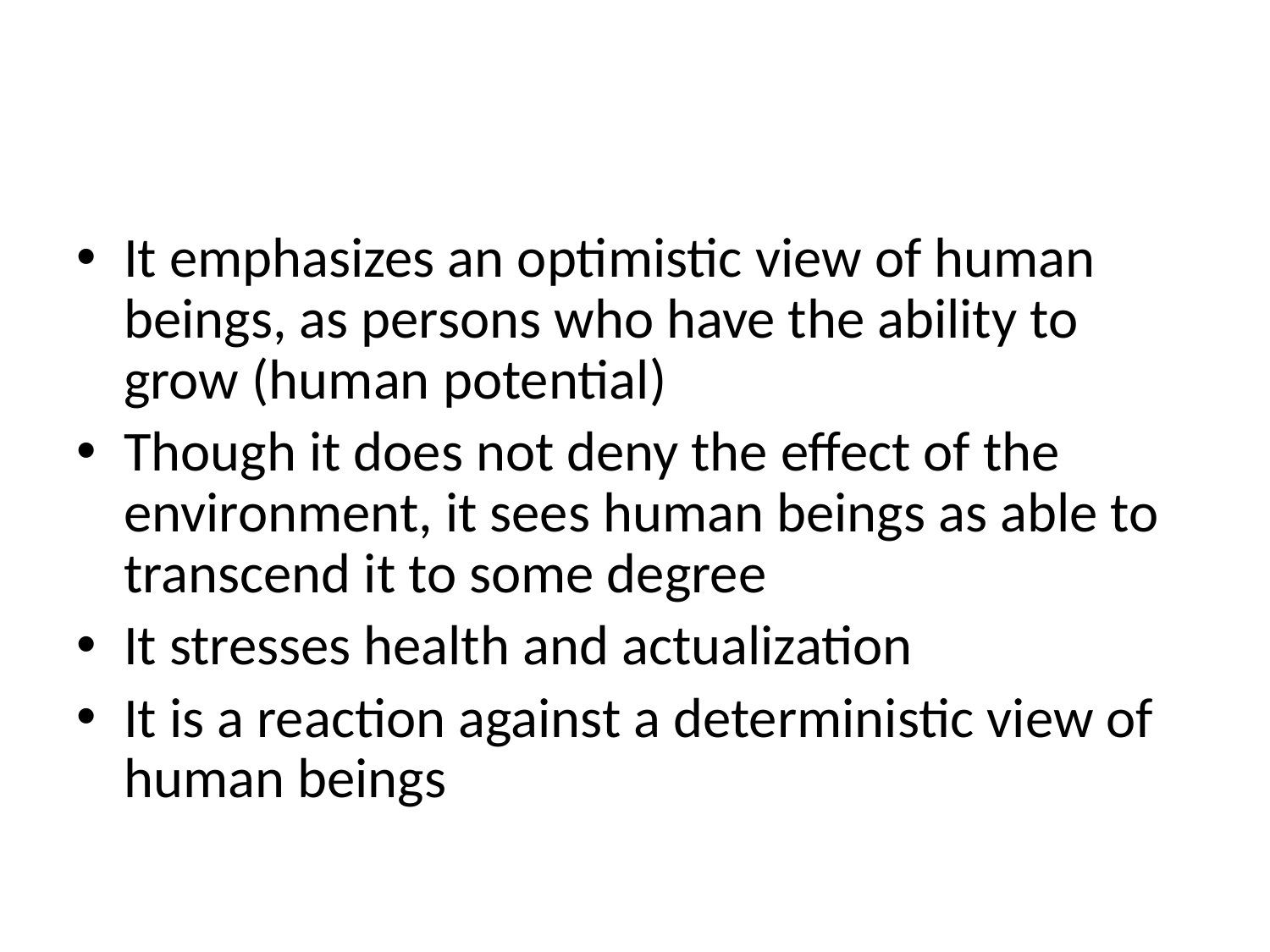

#
It emphasizes an optimistic view of human beings, as persons who have the ability to grow (human potential)
Though it does not deny the effect of the environment, it sees human beings as able to transcend it to some degree
It stresses health and actualization
It is a reaction against a deterministic view of human beings